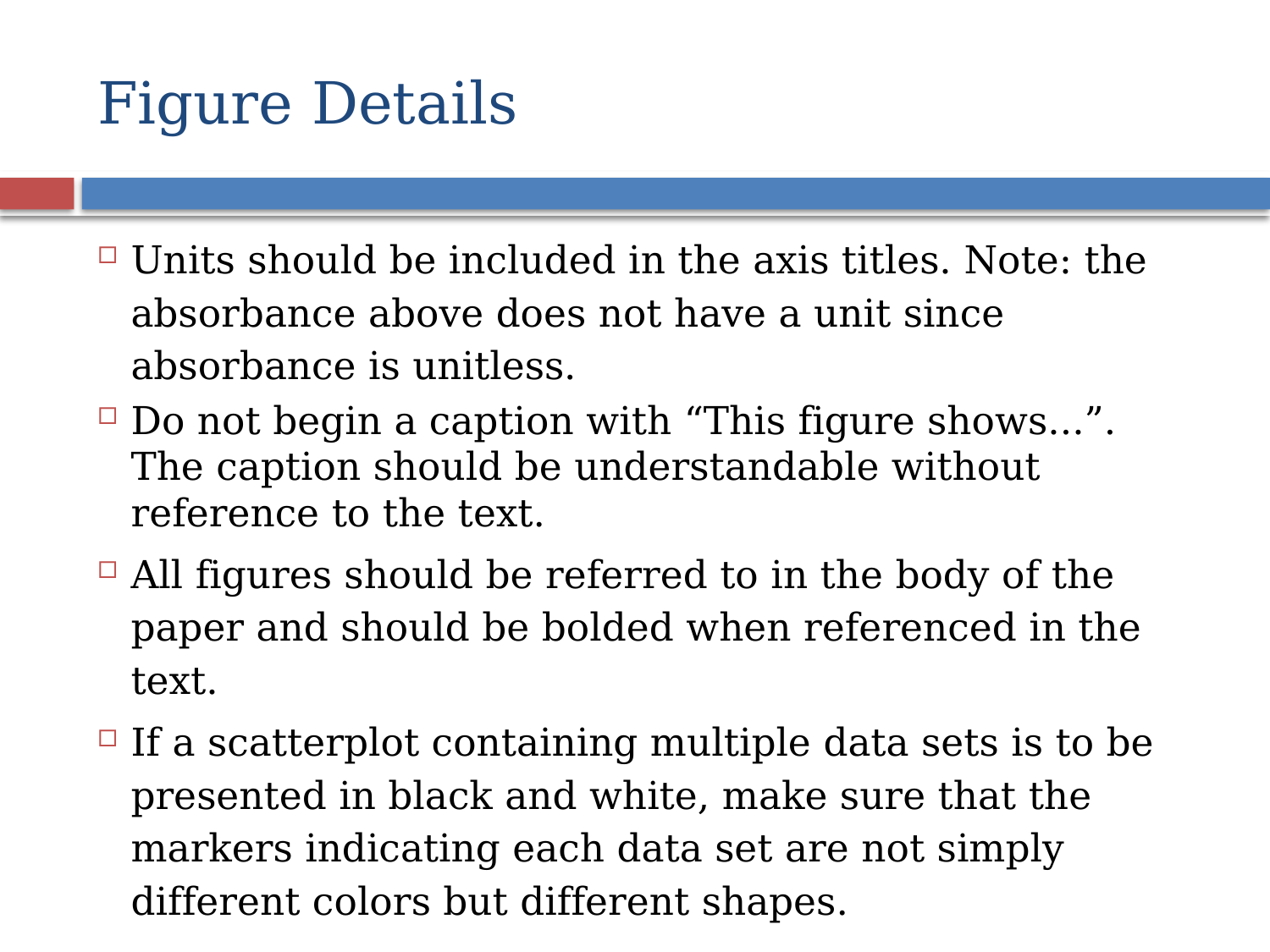

# Figure Details
Units should be included in the axis titles. Note: the absorbance above does not have a unit since absorbance is unitless.
Do not begin a caption with “This figure shows...”.  The caption should be understandable without reference to the text.
All figures should be referred to in the body of the paper and should be bolded when referenced in the text.
If a scatterplot containing multiple data sets is to be presented in black and white, make sure that the markers indicating each data set are not simply different colors but different shapes.